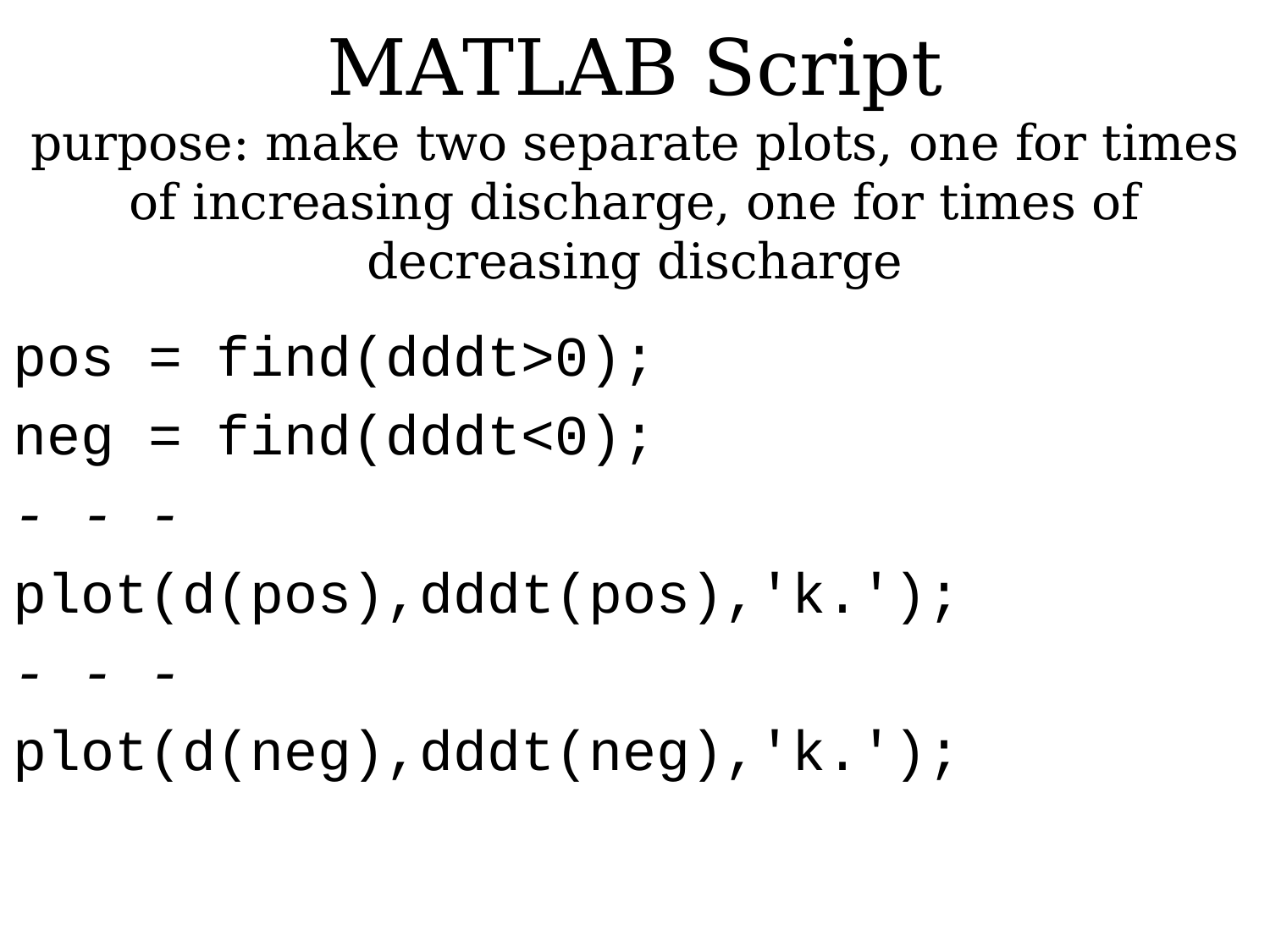

# MATLAB Script purpose: make two separate plots, one for times of increasing discharge, one for times of decreasing discharge
pos = find(dddt>0);
neg = find(dddt<0);
- - -
plot(d(pos),dddt(pos),'k.');
- - -
plot(d(neg),dddt(neg),'k.');